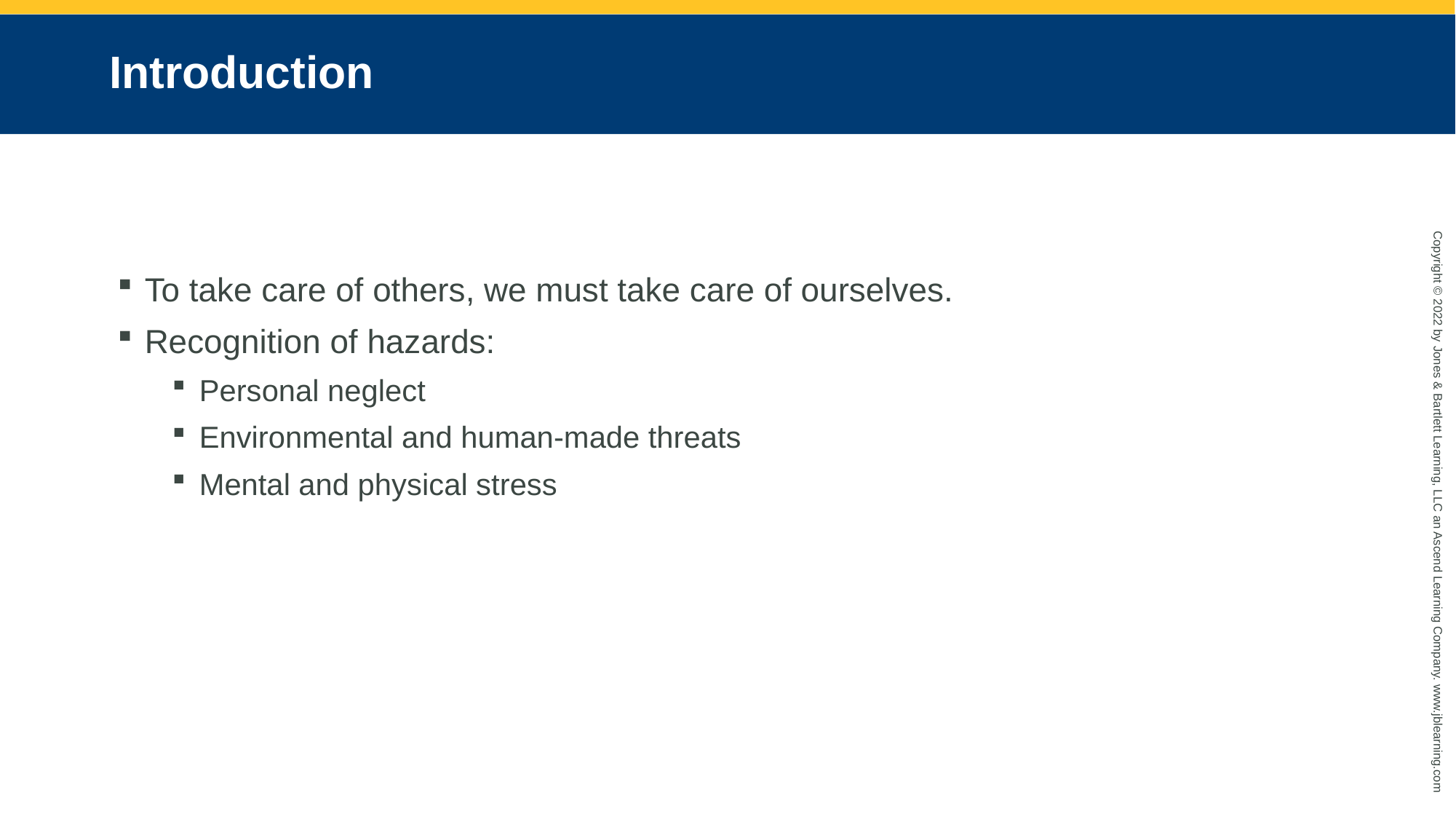

# Introduction
To take care of others, we must take care of ourselves.
Recognition of hazards:
Personal neglect
Environmental and human-made threats
Mental and physical stress